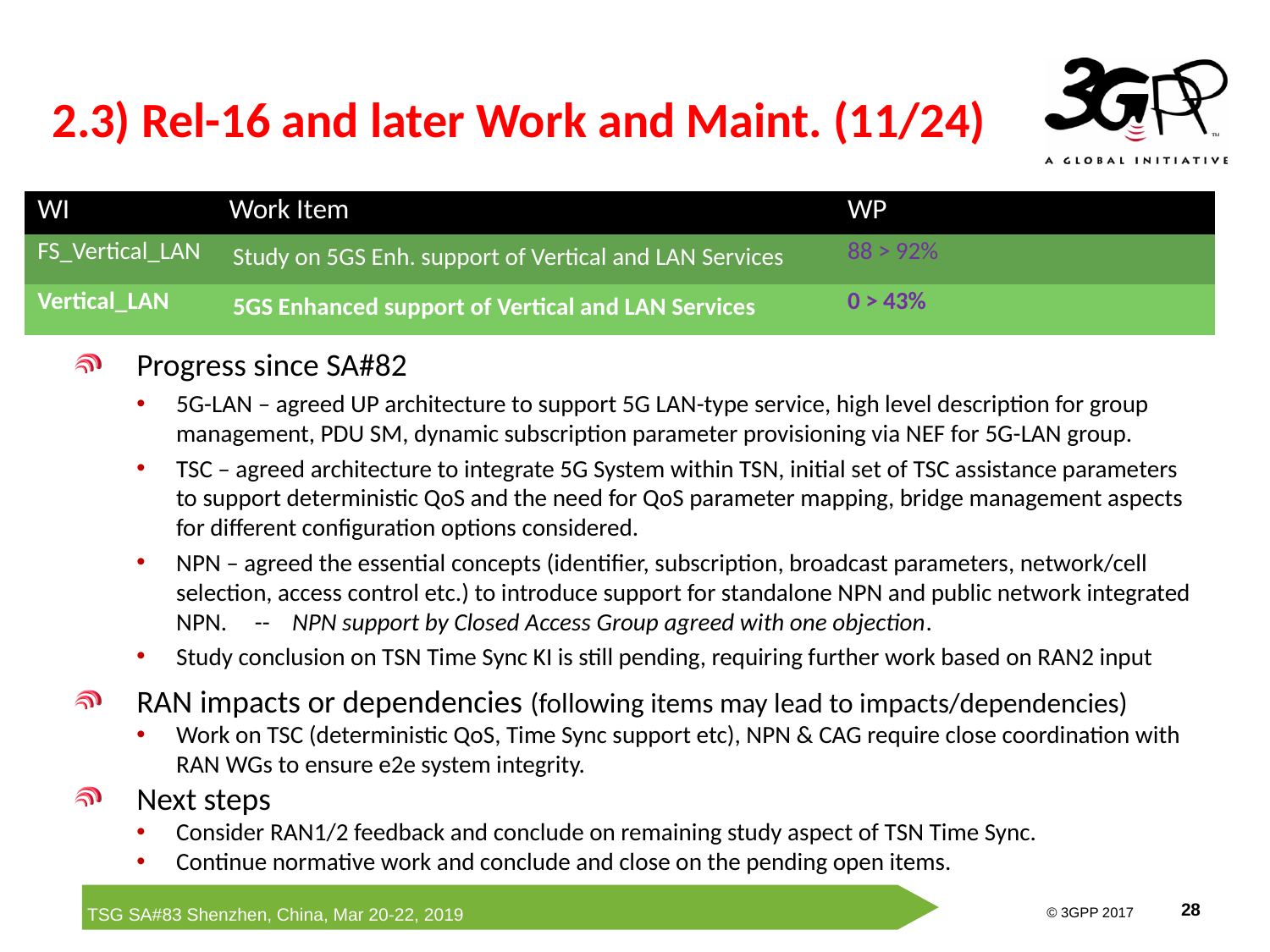

# 2.3) Rel-16 and later Work and Maint. (11/24)
| WI | Work Item | WP |  |  |
| --- | --- | --- | --- | --- |
| FS\_Vertical\_LAN | Study on 5GS Enh. support of Vertical and LAN Services | 88 > 92% |  |  |
| Vertical\_LAN | 5GS Enhanced support of Vertical and LAN Services | 0 > 43% |  |  |
Progress since SA#82
5G-LAN – agreed UP architecture to support 5G LAN-type service, high level description for group management, PDU SM, dynamic subscription parameter provisioning via NEF for 5G-LAN group.
TSC – agreed architecture to integrate 5G System within TSN, initial set of TSC assistance parameters to support deterministic QoS and the need for QoS parameter mapping, bridge management aspects for different configuration options considered.
NPN – agreed the essential concepts (identifier, subscription, broadcast parameters, network/cell selection, access control etc.) to introduce support for standalone NPN and public network integrated NPN.     --    NPN support by Closed Access Group agreed with one objection.
Study conclusion on TSN Time Sync KI is still pending, requiring further work based on RAN2 input
RAN impacts or dependencies (following items may lead to impacts/dependencies)
Work on TSC (deterministic QoS, Time Sync support etc), NPN & CAG require close coordination with RAN WGs to ensure e2e system integrity.
Next steps
Consider RAN1/2 feedback and conclude on remaining study aspect of TSN Time Sync.
Continue normative work and conclude and close on the pending open items.